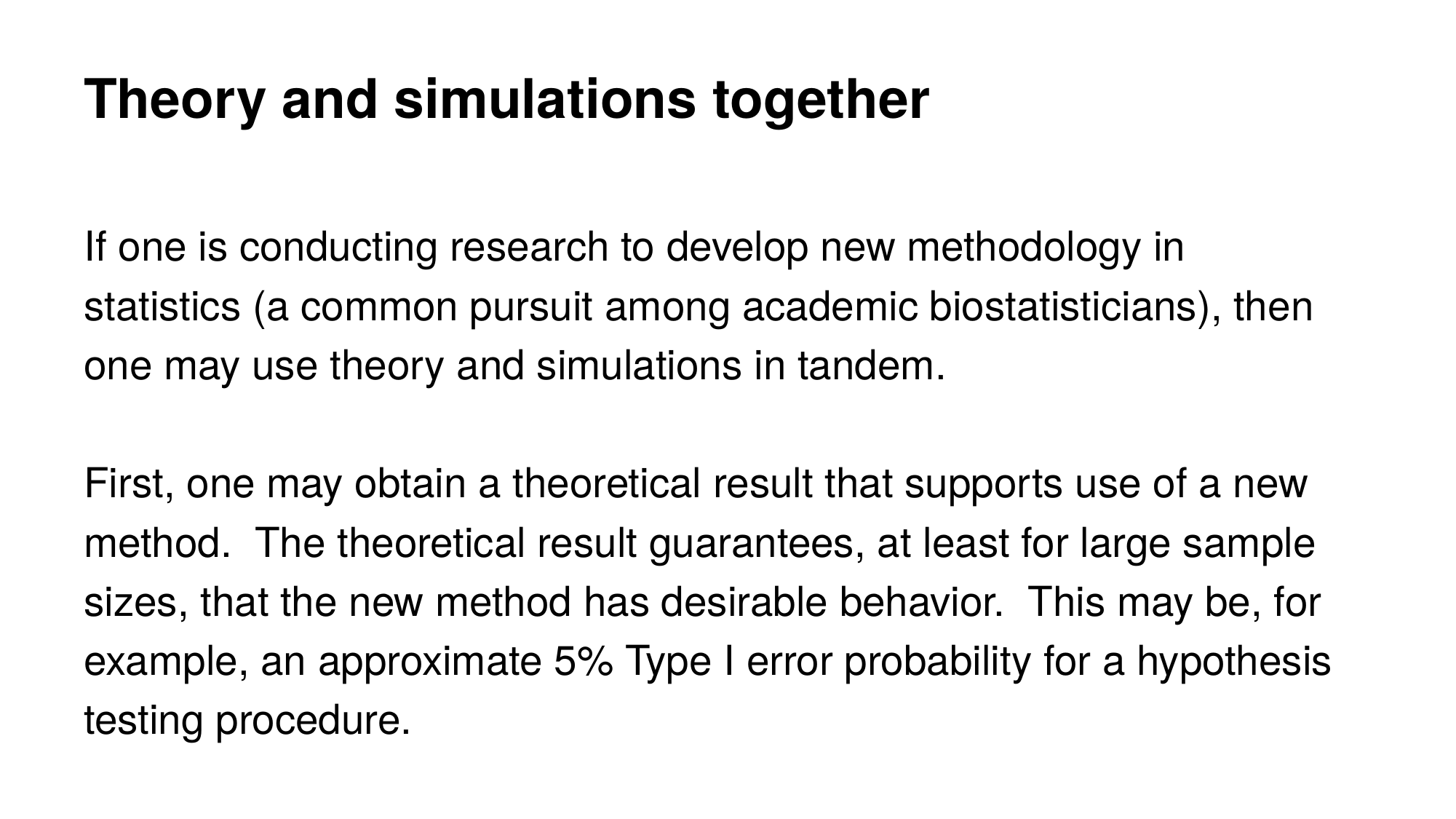

# Theory and simulations together
If one is conducting research to develop new methodology in statistics (a common pursuit among academic biostatisticians), then one may use theory and simulations in tandem.

First, one may obtain a theoretical result that supports use of a new method.  The theoretical result guarantees, at least for large sample sizes, that the new method has desirable behavior.  This may be, for example, an approximate 5% Type I error probability for a hypothesis testing procedure.